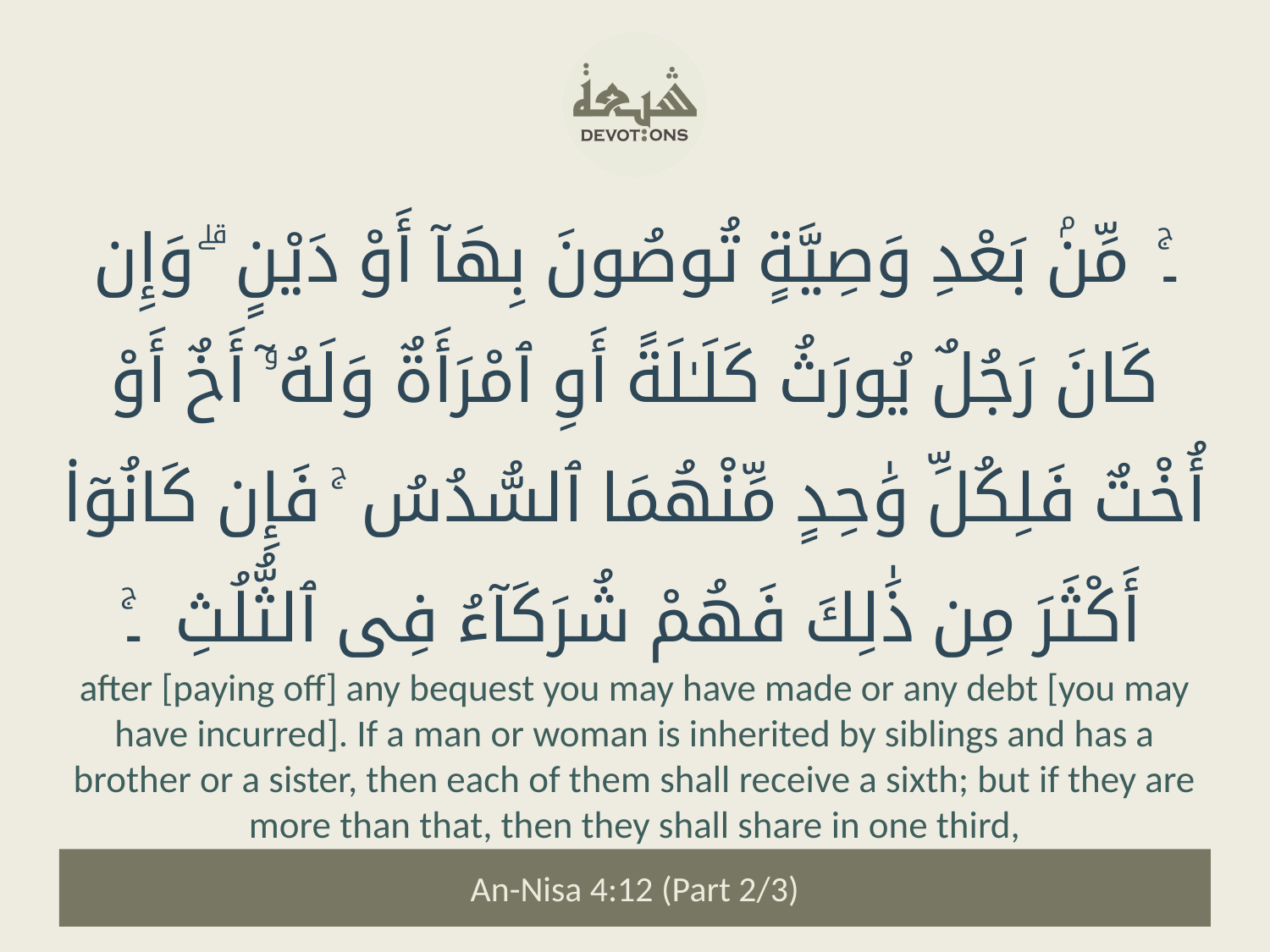

۔ۚ  مِّنۢ بَعْدِ وَصِيَّةٍ تُوصُونَ بِهَآ أَوْ دَيْنٍ ۗ وَإِن كَانَ رَجُلٌ يُورَثُ كَلَـٰلَةً أَوِ ٱمْرَأَةٌ وَلَهُۥٓ أَخٌ أَوْ أُخْتٌ فَلِكُلِّ وَٰحِدٍ مِّنْهُمَا ٱلسُّدُسُ ۚ فَإِن كَانُوٓا۟ أَكْثَرَ مِن ذَٰلِكَ فَهُمْ شُرَكَآءُ فِى ٱلثُّلُثِ  ۔ۚ
after [paying off] any bequest you may have made or any debt [you may have incurred]. If a man or woman is inherited by siblings and has a brother or a sister, then each of them shall receive a sixth; but if they are more than that, then they shall share in one third,
An-Nisa 4:12 (Part 2/3)